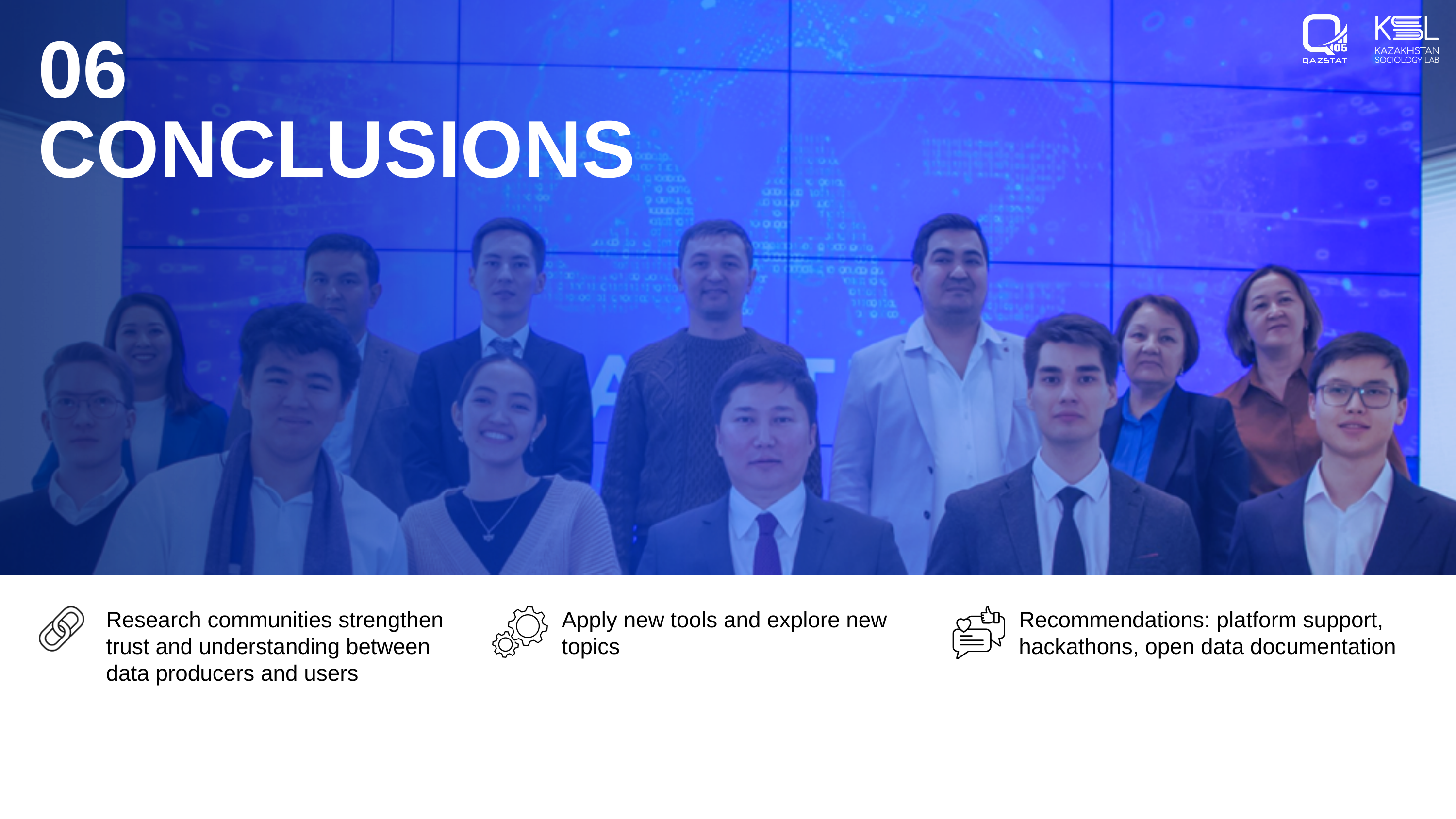

06
CONCLUSIONS
Research communities strengthen trust and understanding between data producers and users
Apply new tools and explore new topics
Recommendations: platform support, hackathons, open data documentation